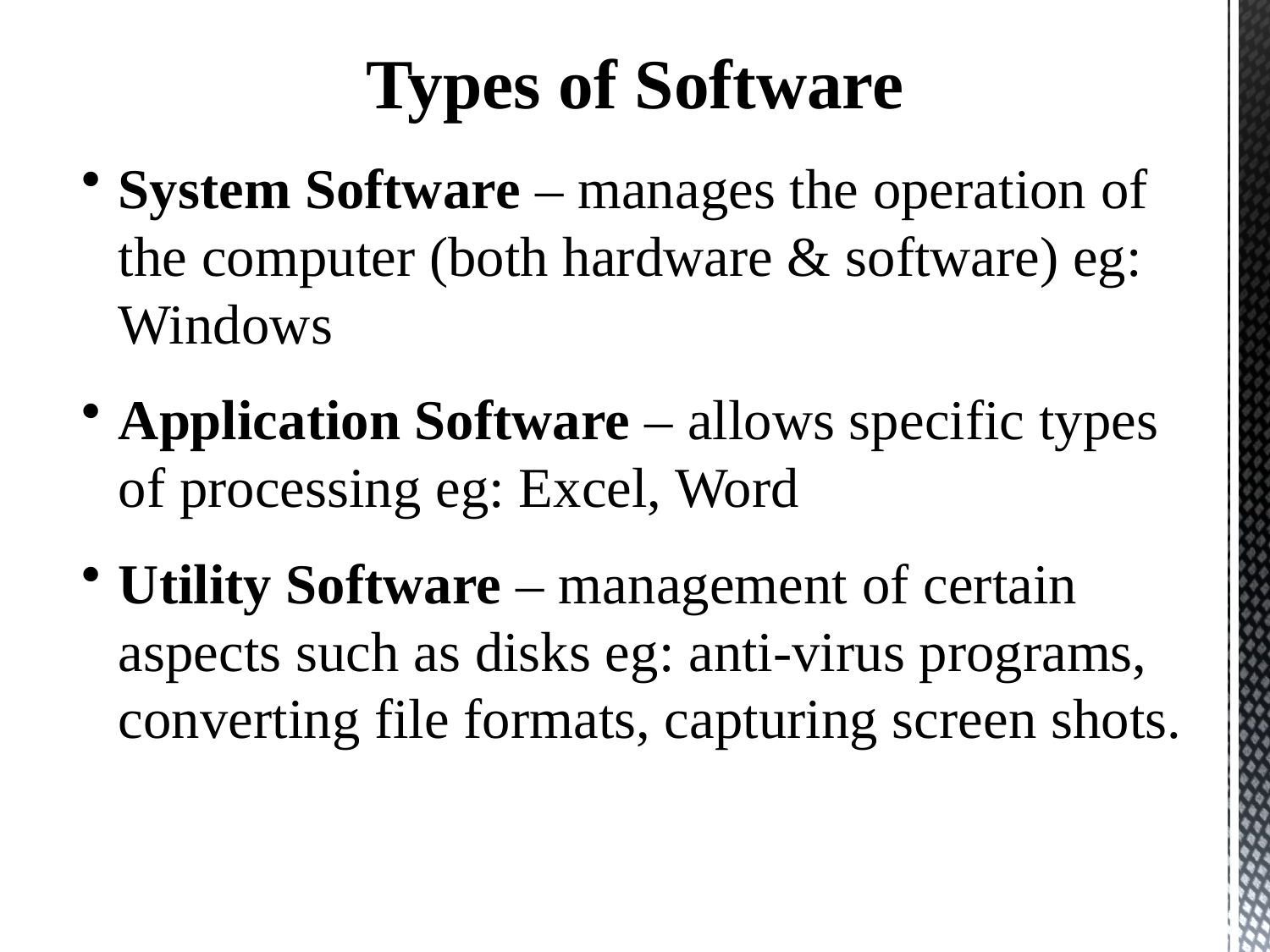

Types of Software
System Software – manages the operation of the computer (both hardware & software) eg: Windows
Application Software – allows specific types of processing eg: Excel, Word
Utility Software – management of certain aspects such as disks eg: anti-virus programs, converting file formats, capturing screen shots.